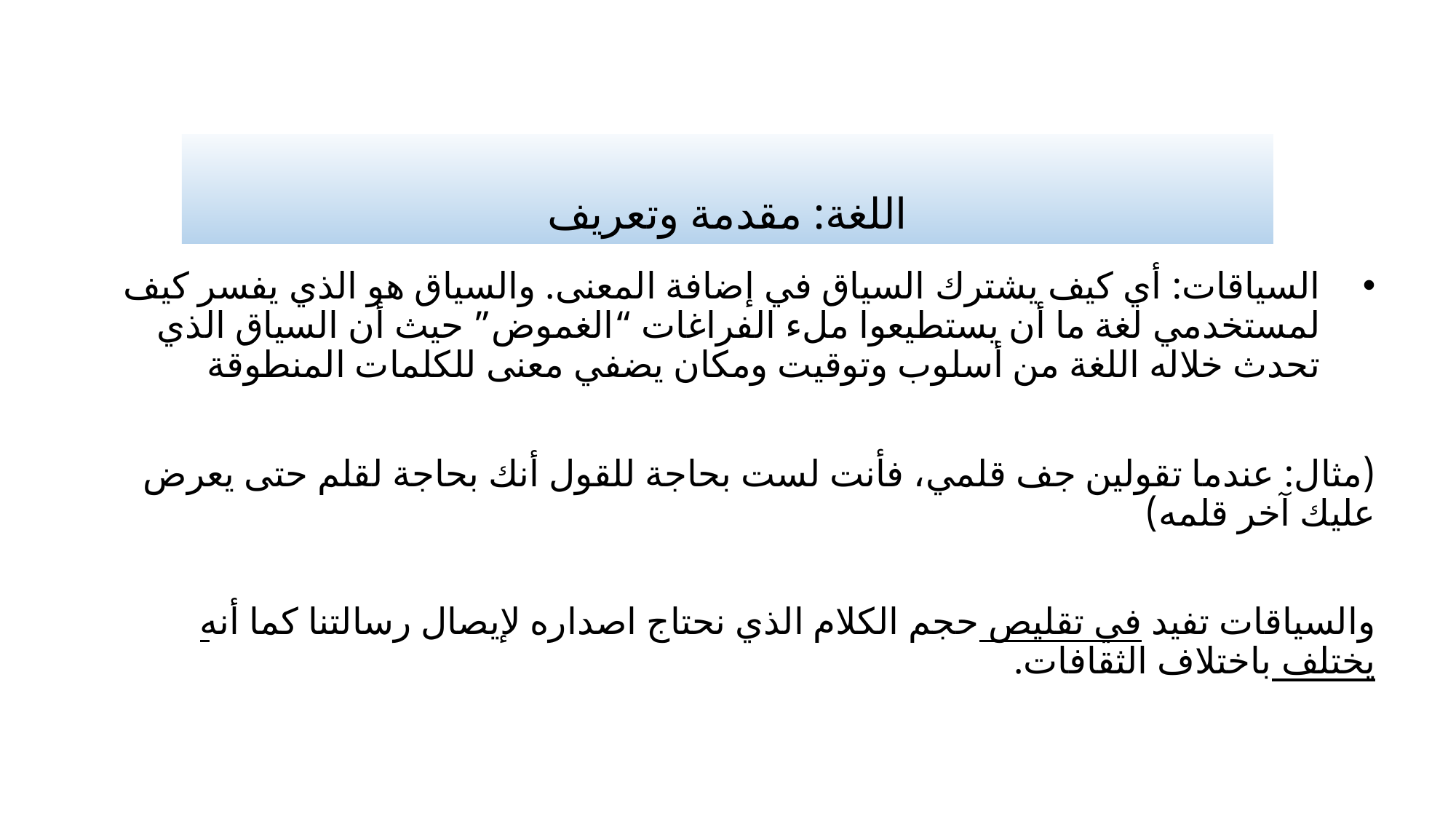

# اللغة: مقدمة وتعريف
السياقات: أي كيف يشترك السياق في إضافة المعنى. والسياق هو الذي يفسر كيف لمستخدمي لغة ما أن يستطيعوا ملء الفراغات “الغموض” حيث أن السياق الذي تحدث خلاله اللغة من أسلوب وتوقيت ومكان يضفي معنى للكلمات المنطوقة

(مثال: عندما تقولين جف قلمي، فأنت لست بحاجة للقول أنك بحاجة لقلم حتى يعرض عليك آخر قلمه)

والسياقات تفيد في تقليص حجم الكلام الذي نحتاج اصداره لإيصال رسالتنا كما أنه يختلف باختلاف الثقافات.